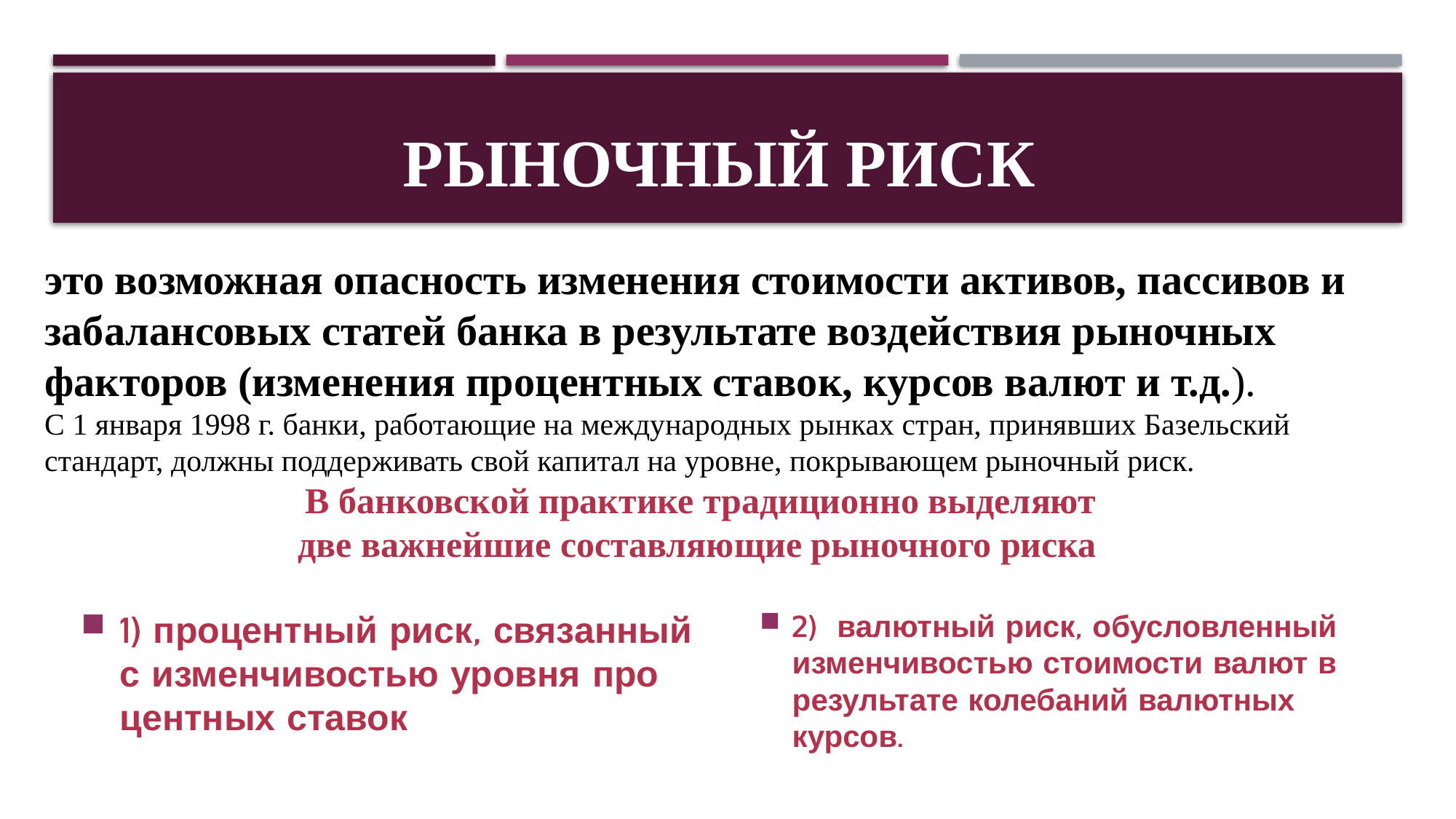

# Рыноч­ный риск
это возможная опасность изменения стоимости активов, пассивов и забалансовых статей банка в результате воз­действия рыночных факторов (изменения процентных ставок, курсов валют и т.д.).
С 1 января 1998 г. банки, работающие на международных рынках стран, принявших Базельский стандарт, должны поддер­живать свой капитал на уровне, покрывающем рыночный риск.
 В банковской практике традиционно выделяют две важней­шие составляющие рыночного риска
1) процентный риск, связанный с изменчивостью уровня про­центных ставок

2)  валютный риск, обусловленный изменчивостью стоимости валют в результате колебаний валютных курсов.